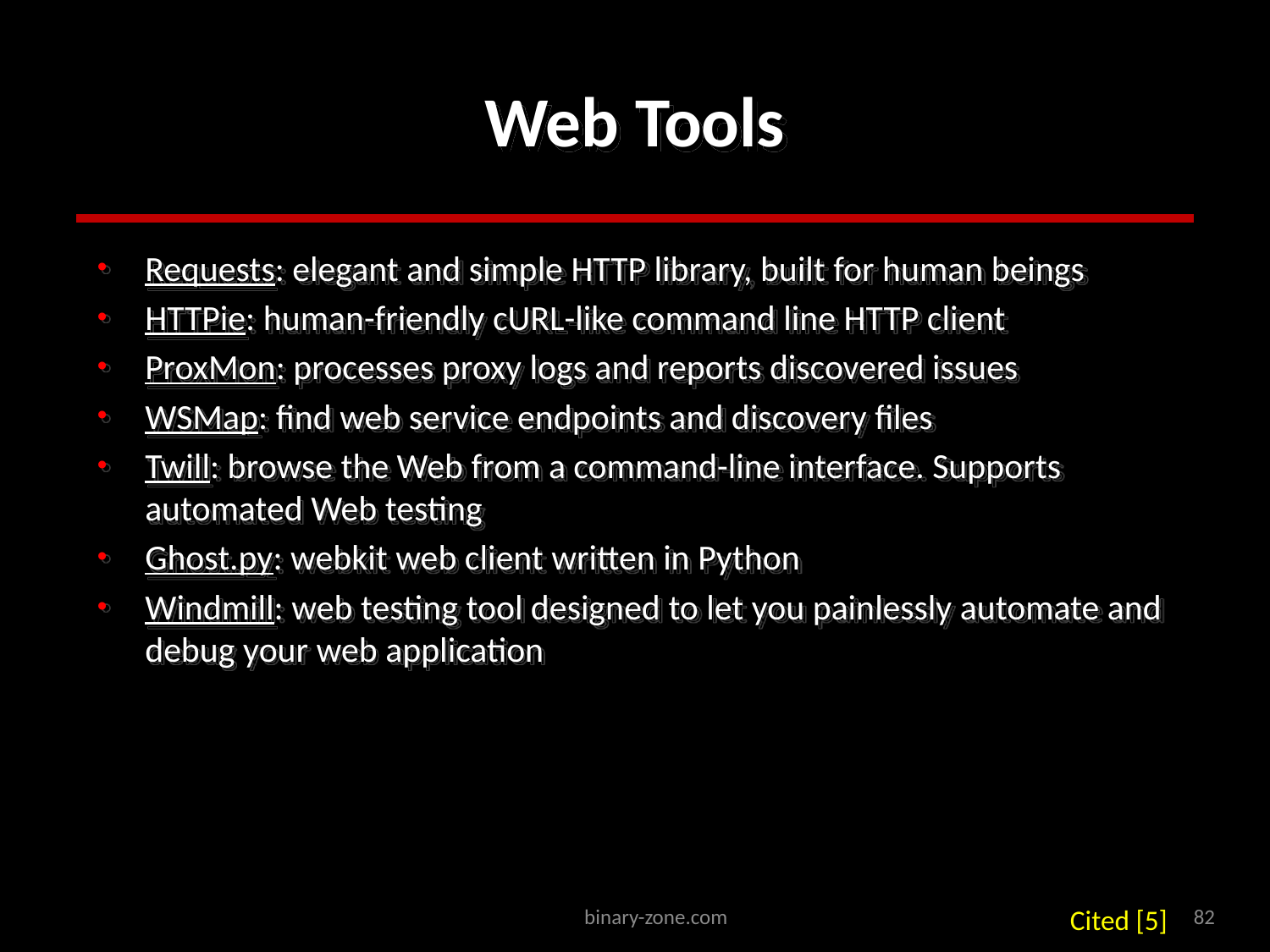

# Web Tools
Requests: elegant and simple HTTP library, built for human beings
HTTPie: human-friendly cURL-like command line HTTP client
ProxMon: processes proxy logs and reports discovered issues
WSMap: find web service endpoints and discovery files
Twill: browse the Web from a command-line interface. Supports automated Web testing
Ghost.py: webkit web client written in Python
Windmill: web testing tool designed to let you painlessly automate and debug your web application
Cited [5]